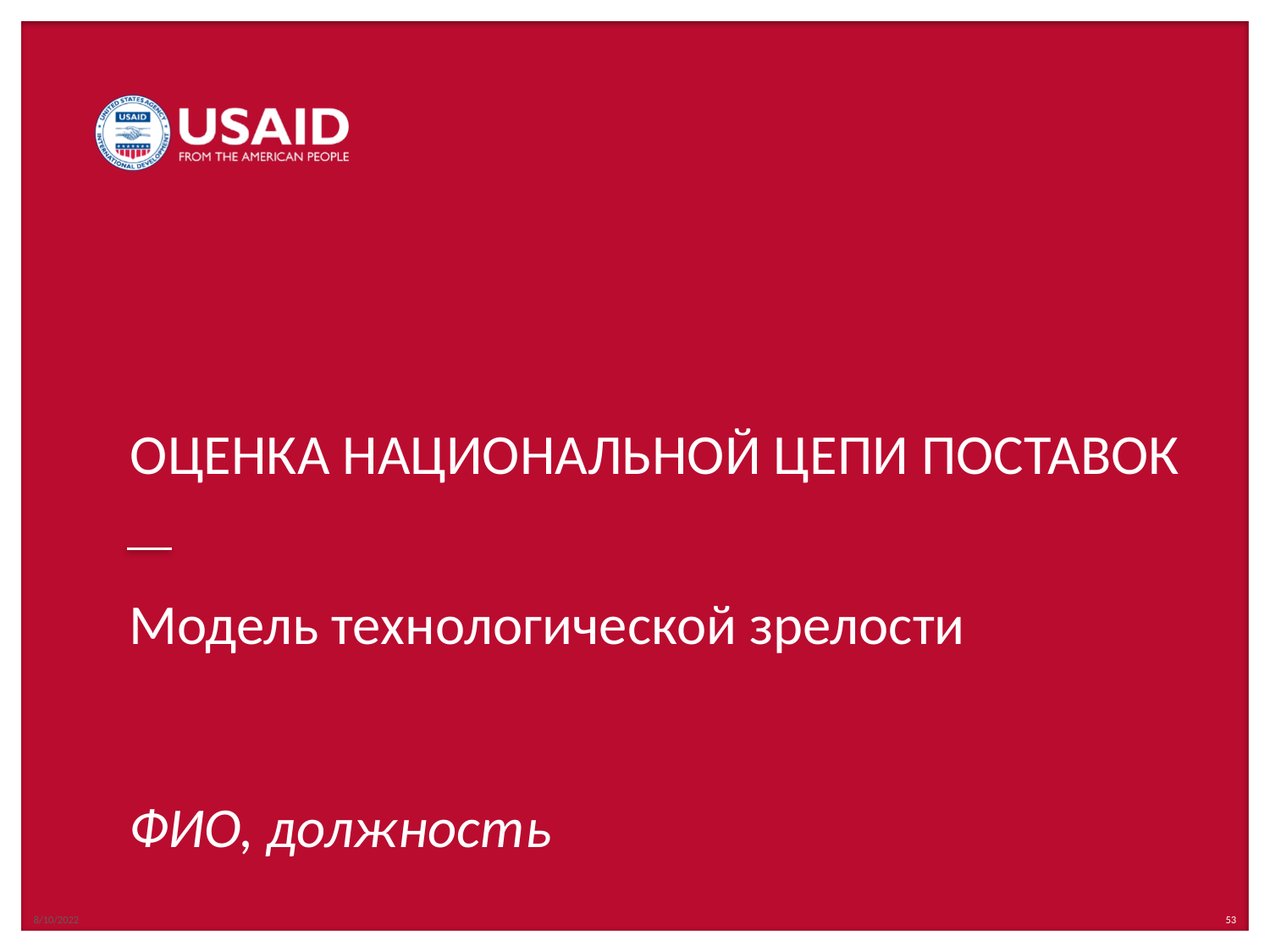

# Модель технологической зрелости ФИО, должность
8/10/2022
53